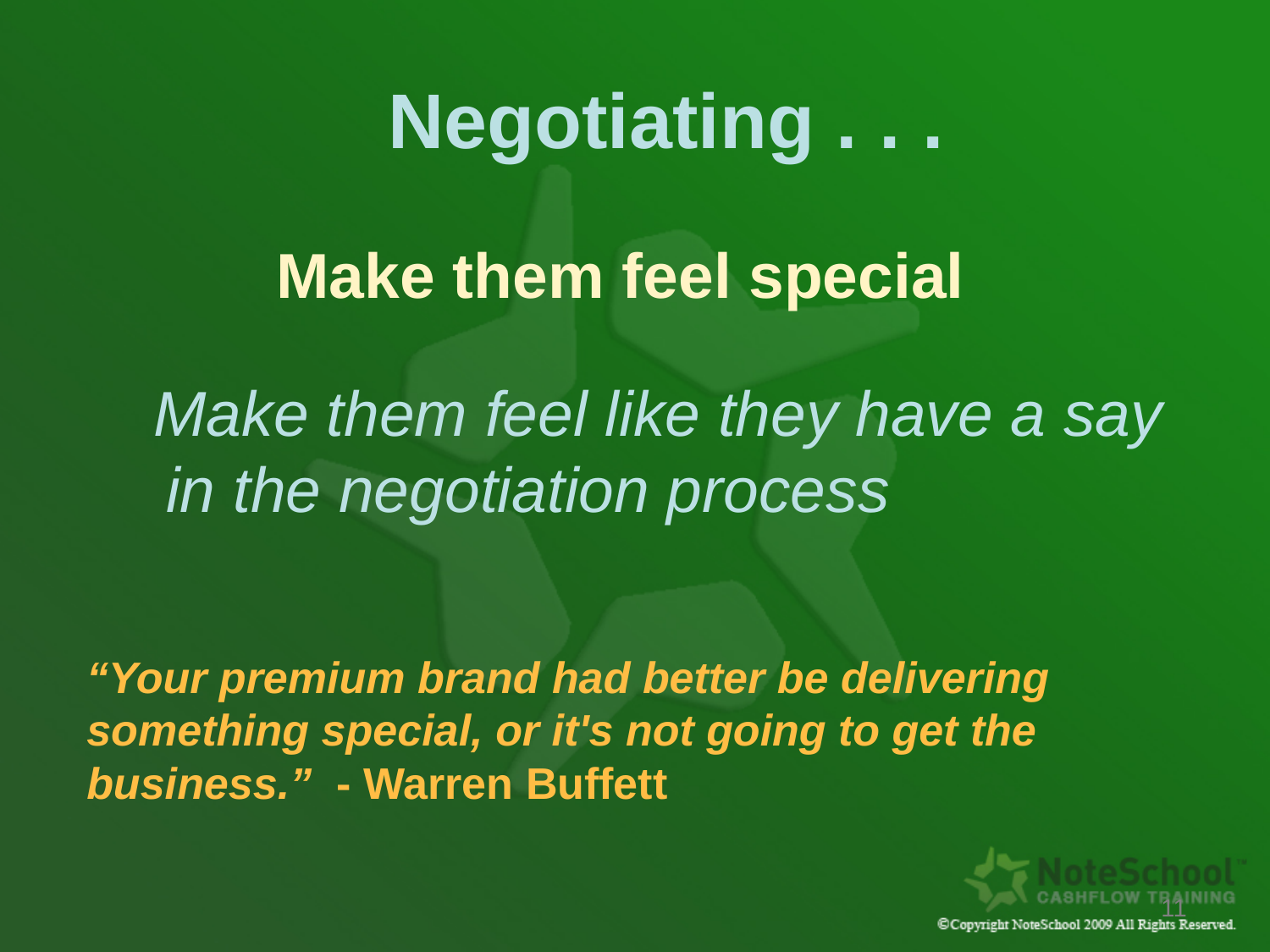

# Negotiating . . .
Make them feel special

  Make them feel like they have a say in the negotiation process
“Your premium brand had better be delivering something special, or it's not going to get the business.”  - Warren Buffett